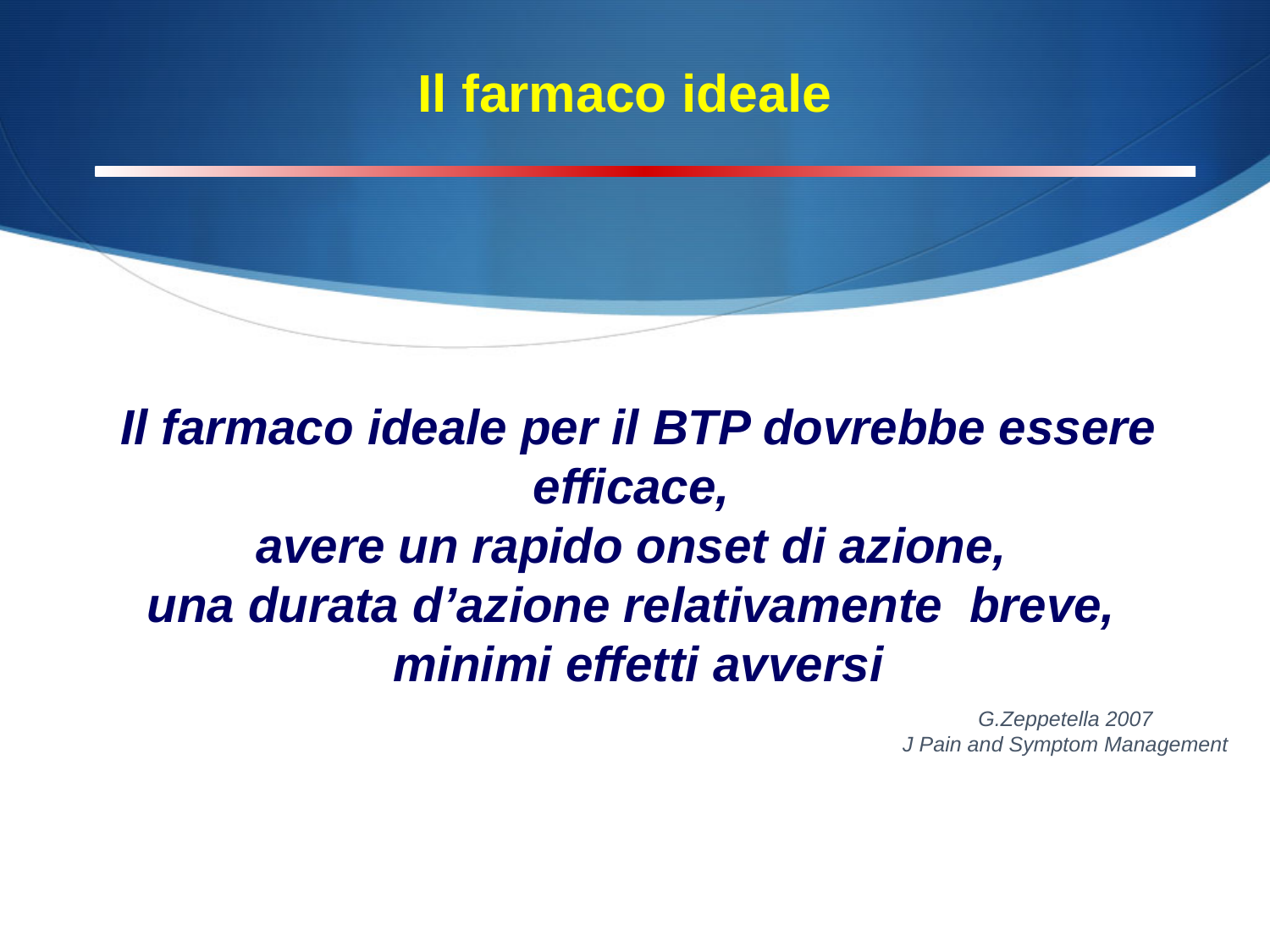

Il farmaco ideale

Il farmaco ideale per il BTP dovrebbe essere efficace,
avere un rapido onset di azione,
una durata d’azione relativamente  breve,
minimi effetti avversi
G.Zeppetella 2007
J Pain and Symptom Management